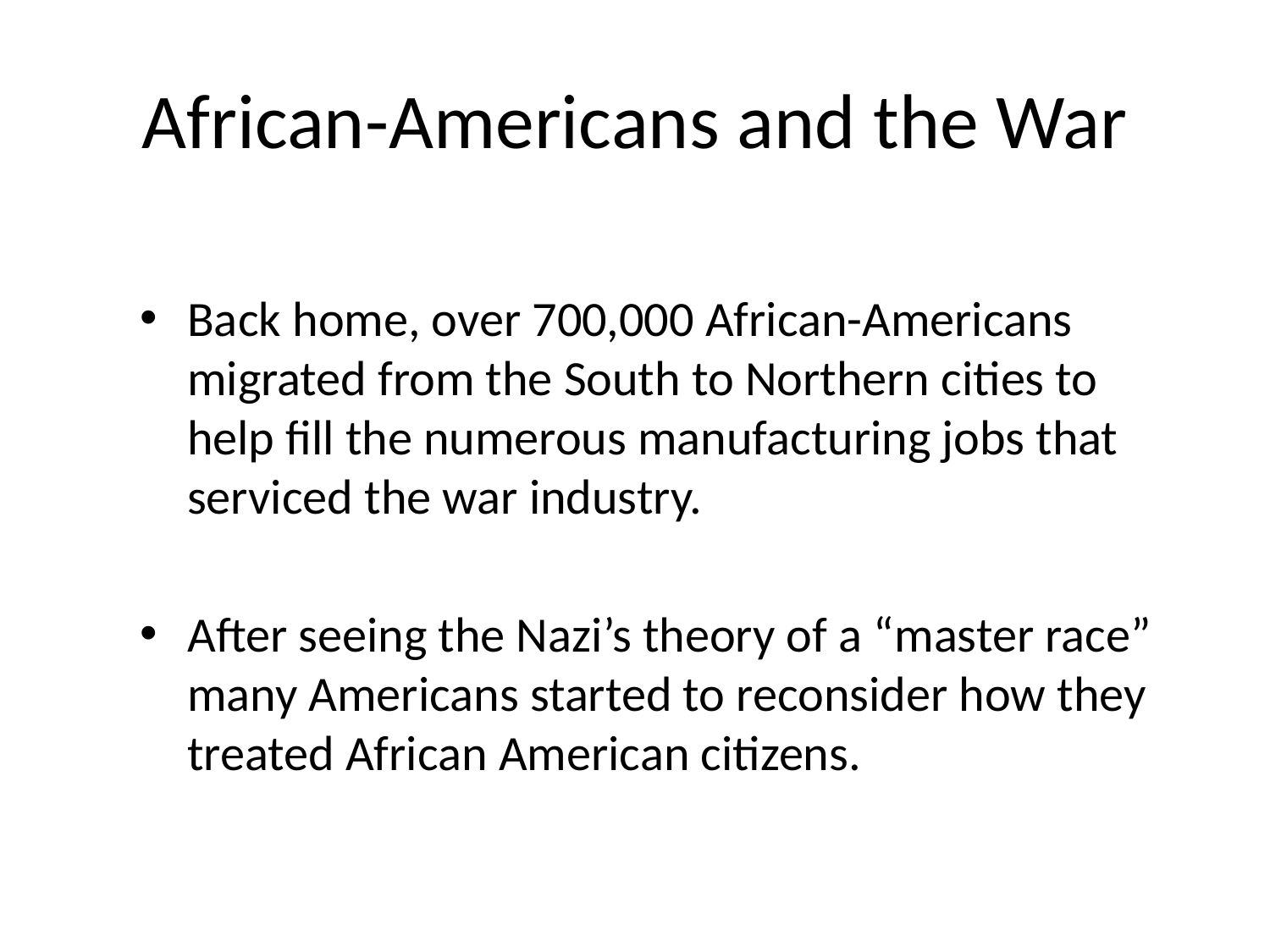

# African-Americans and the War

Back home, over 700,000 African-Americans migrated from the South to Northern cities to help fill the numerous manufacturing jobs that serviced the war industry.

After seeing the Nazi’s theory of a “master race” many Americans started to reconsider how they treated African American citizens.